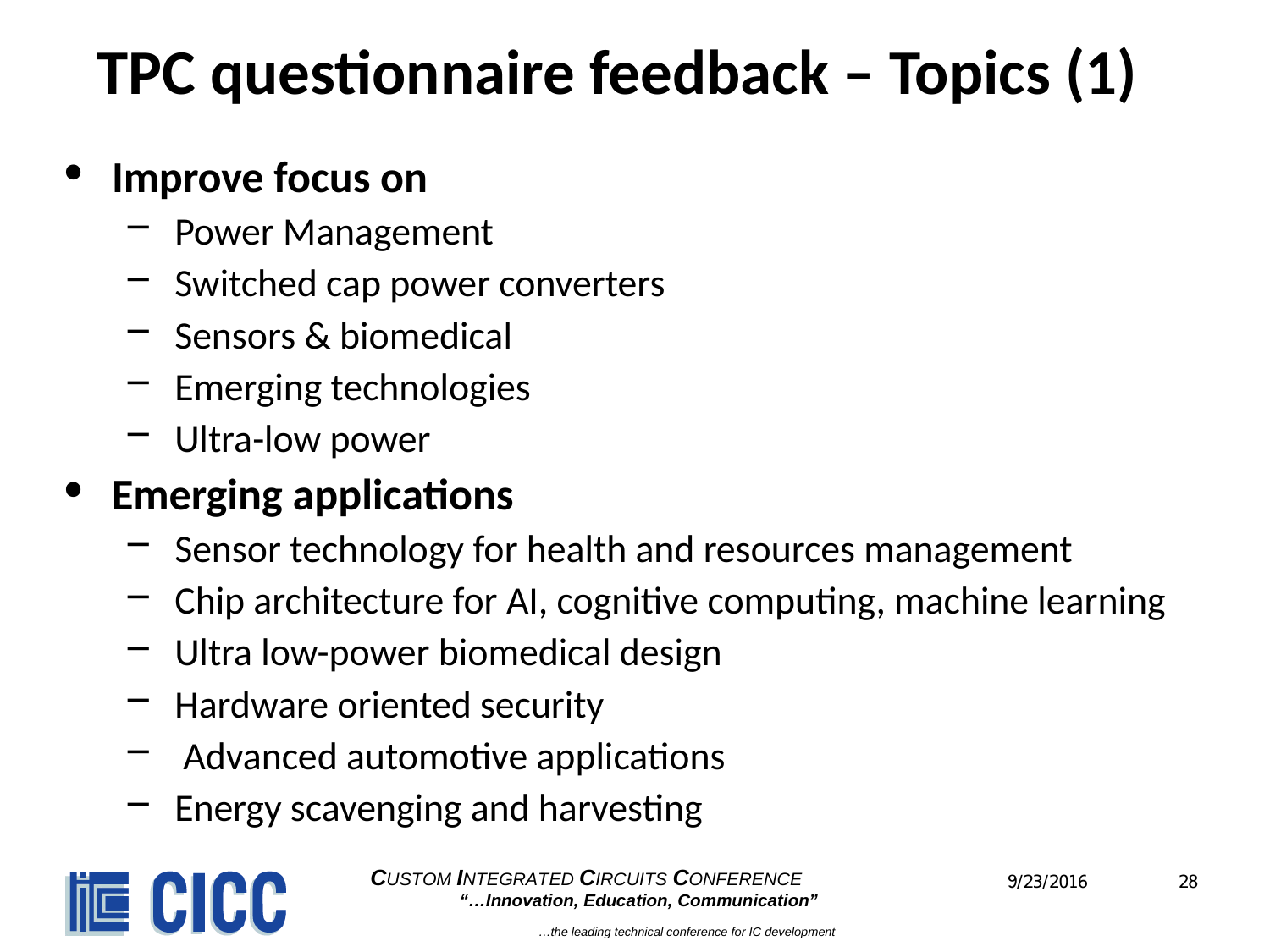

# TPC questionnaire feedback – Topics (1)
Improve focus on
Power Management
Switched cap power converters
Sensors & biomedical
Emerging technologies
Ultra-low power
Emerging applications
Sensor technology for health and resources management
Chip architecture for AI, cognitive computing, machine learning
Ultra low-power biomedical design
Hardware oriented security
 Advanced automotive applications
Energy scavenging and harvesting